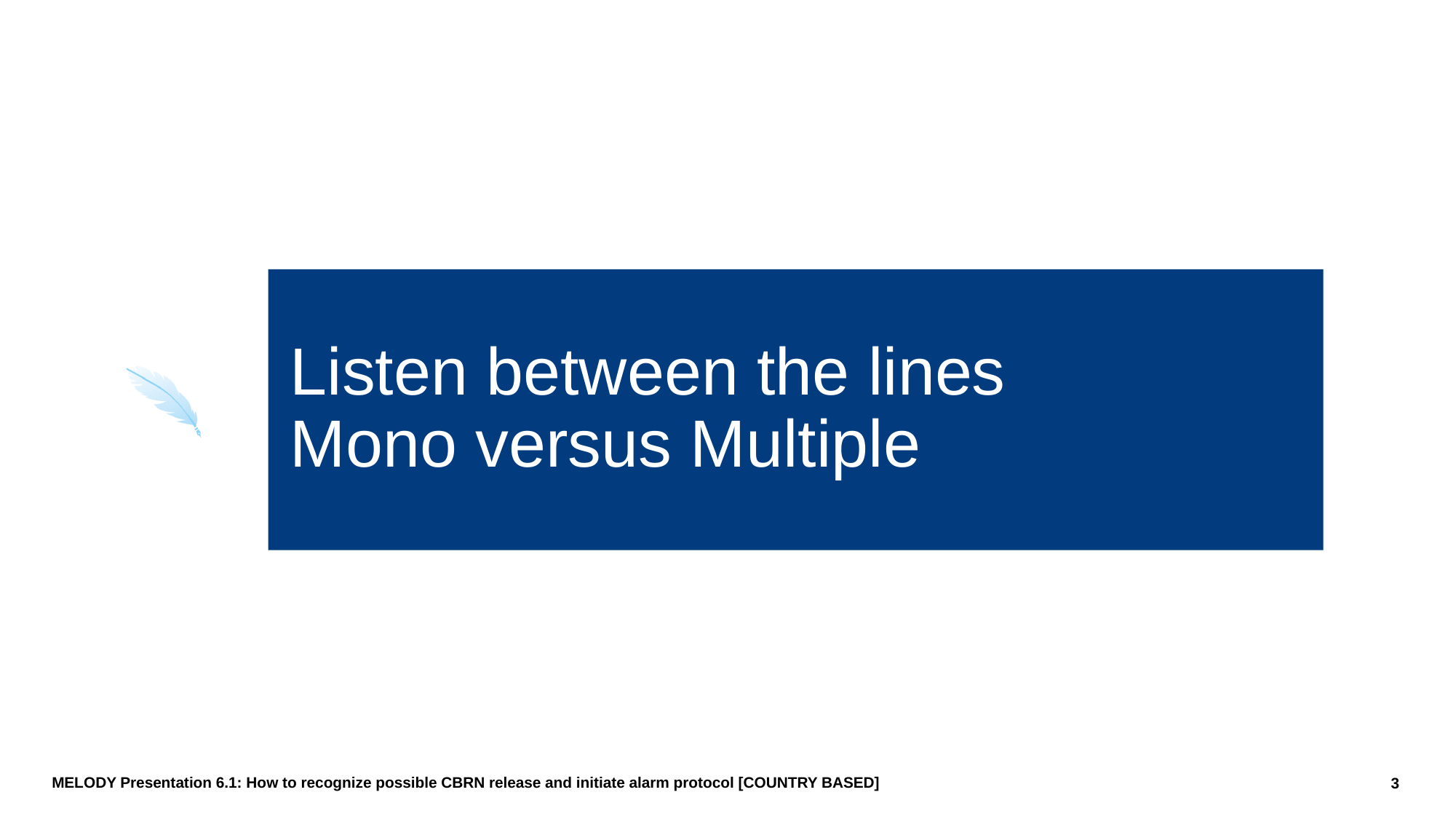

# Listen between the lines Mono versus Multiple
MELODY Presentation 6.1: How to recognize possible CBRN release and initiate alarm protocol [COUNTRY BASED]
3